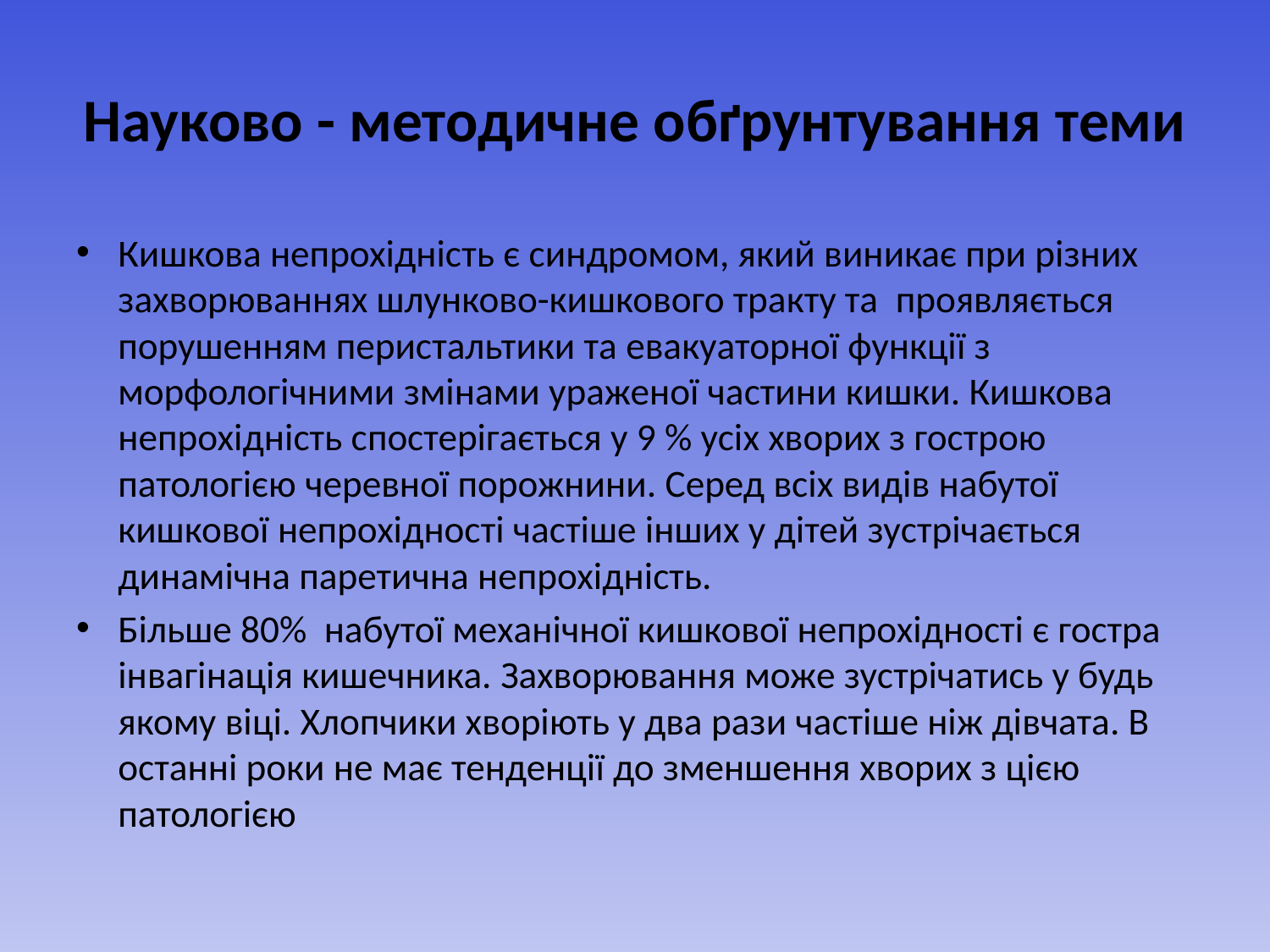

# Науково - методичне обґрунтування теми
Кишкова непрохідність є синдромом, який виникає при різних захворюваннях шлунково-кишкового тракту та  проявляється порушенням перистальтики та евакуаторної функції з морфологічними змінами ураженої частини кишки. Кишкова непрохідність спостерігається у 9 % усіх хворих з гострою патологією черевної порожнини. Серед всіх видів набутої кишкової непрохідності частіше інших у дітей зустрічається динамічна паретична непрохідність.
Більше 80%  набутої механічної кишкової непрохідності є гостра інвагінація кишечника. Захворювання може зустрічатись у будь якому віці. Хлопчики хворіють у два рази частіше ніж дівчата. В останні роки не має тенденції до зменшення хворих з цією патологією